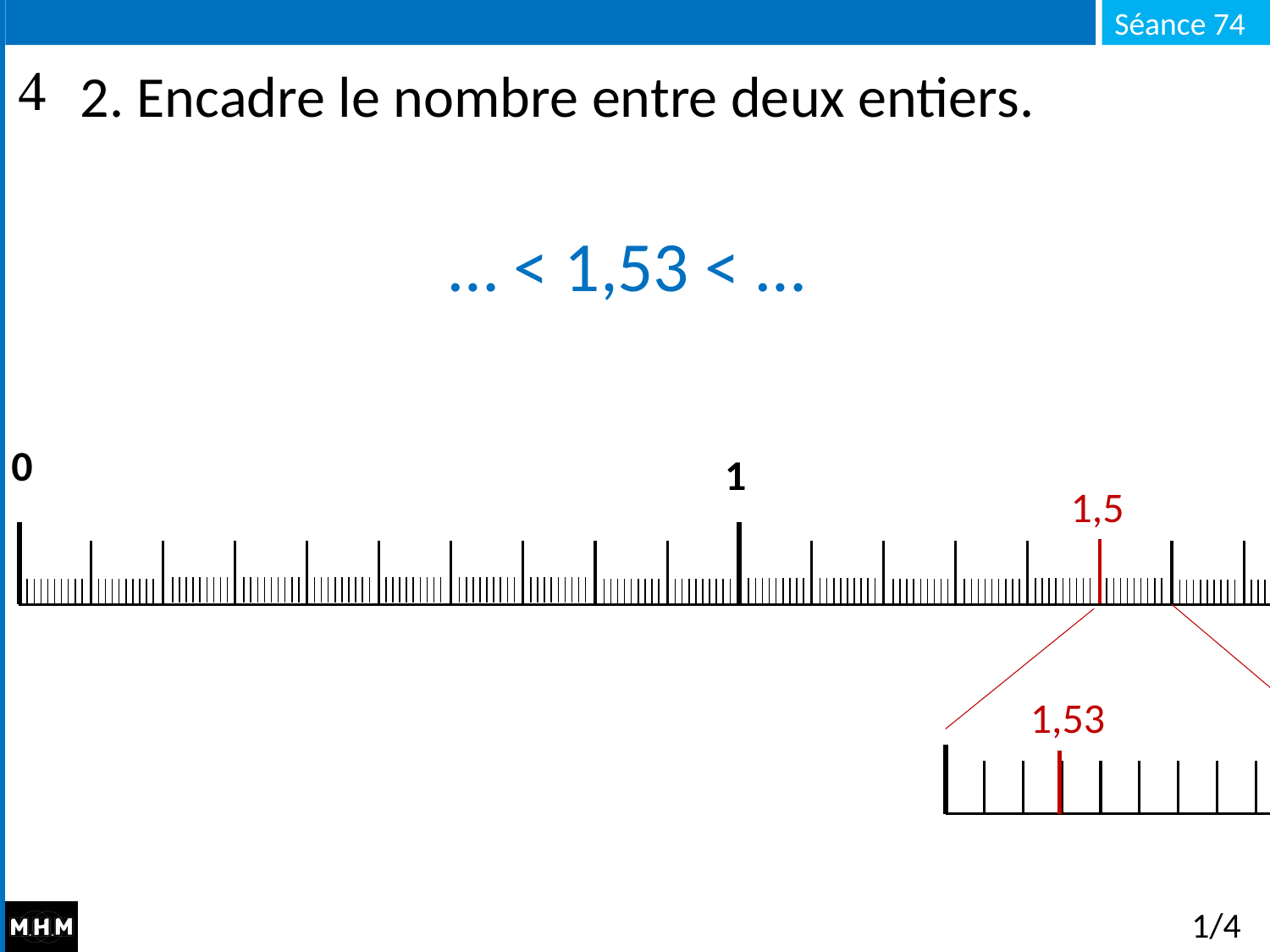

# 2. Encadre le nombre entre deux entiers.
… < 1,53 < …
0
1
1,5
1,53
1/4